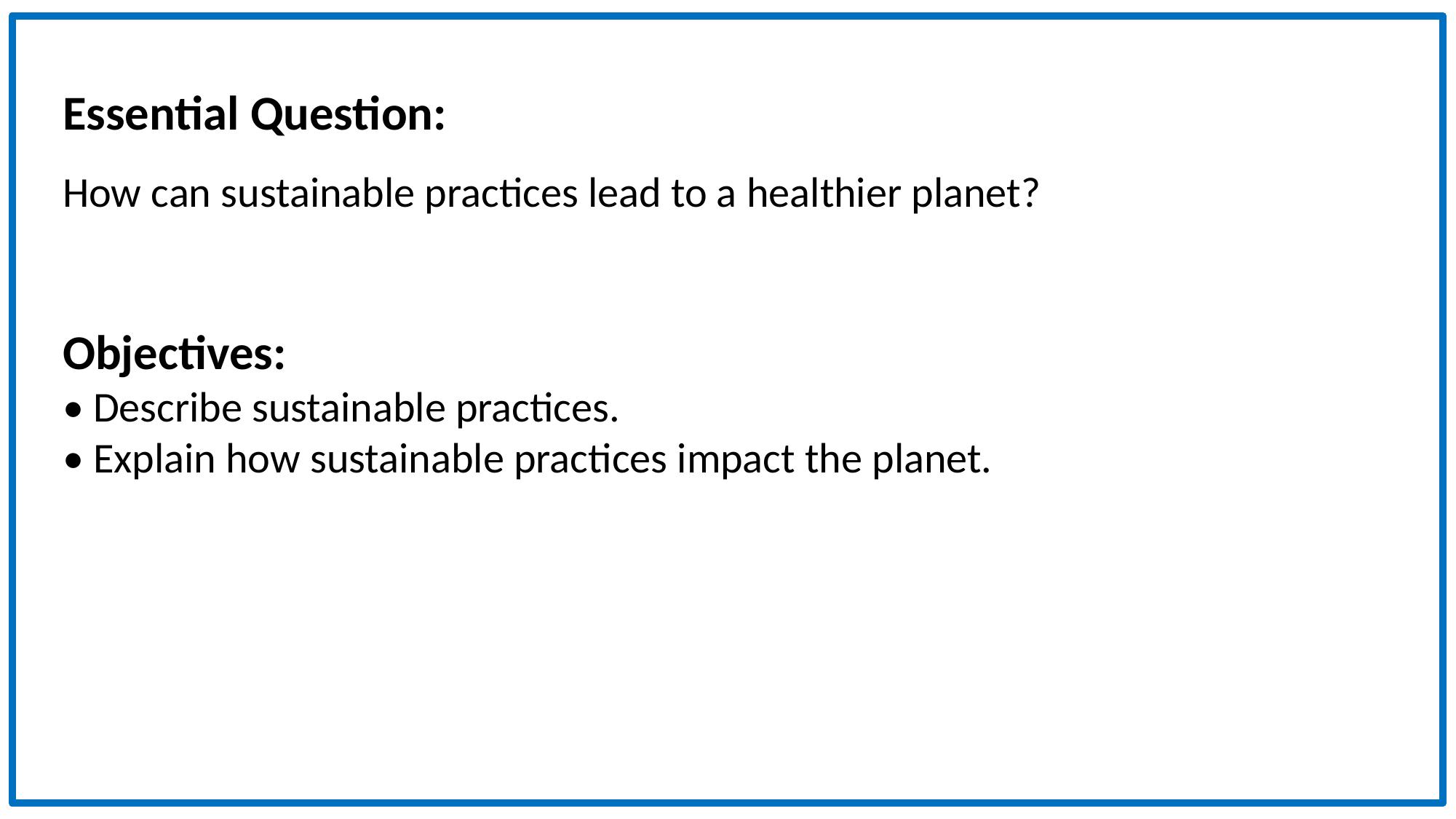

Essential Question:
How can sustainable practices lead to a healthier planet?

Objectives:
• Describe sustainable practices.
• Explain how sustainable practices impact the planet.